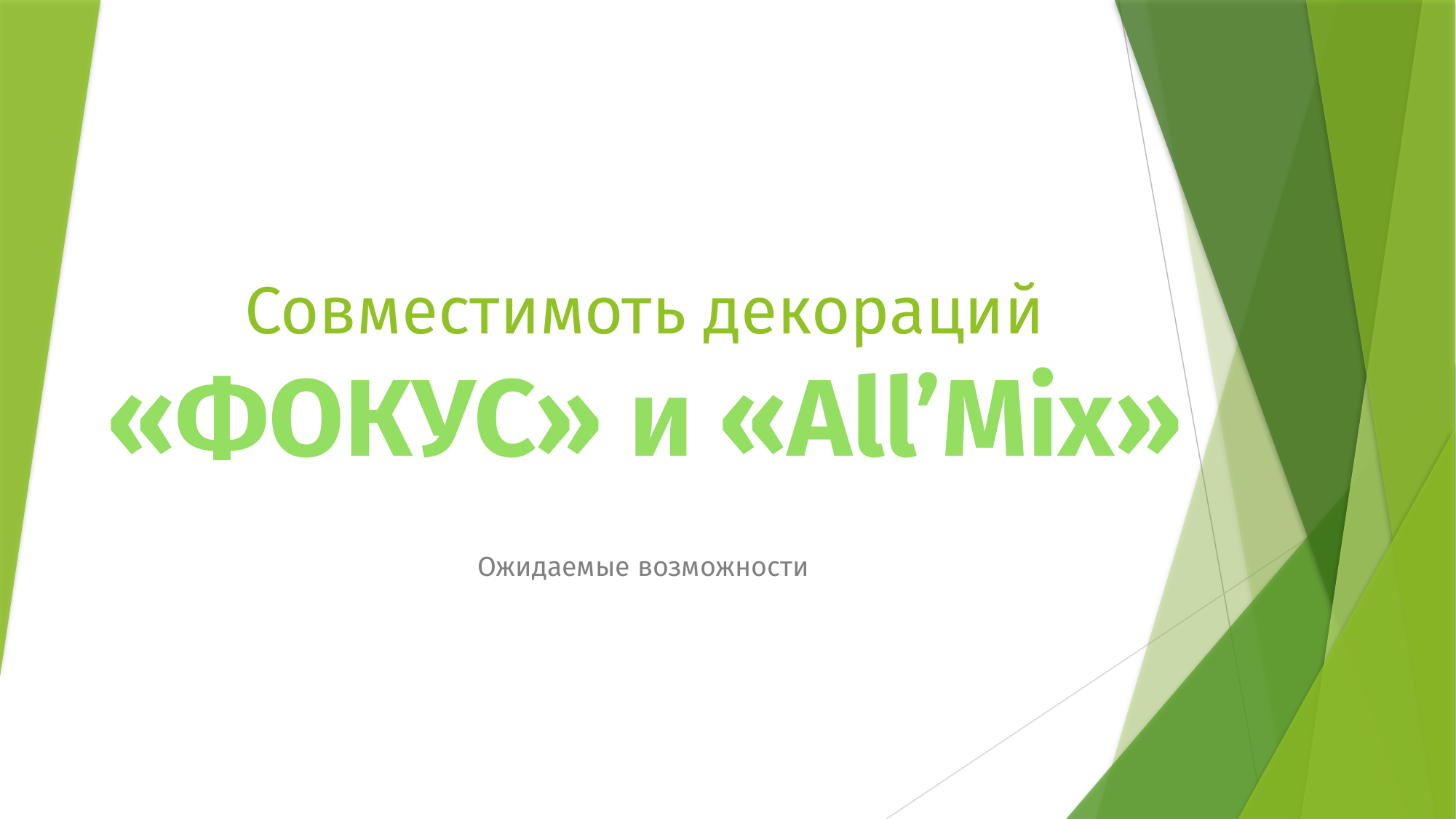

# Совместимоть декораций «ФОКУС» и «All’Mix»
Ожидаемые возможности